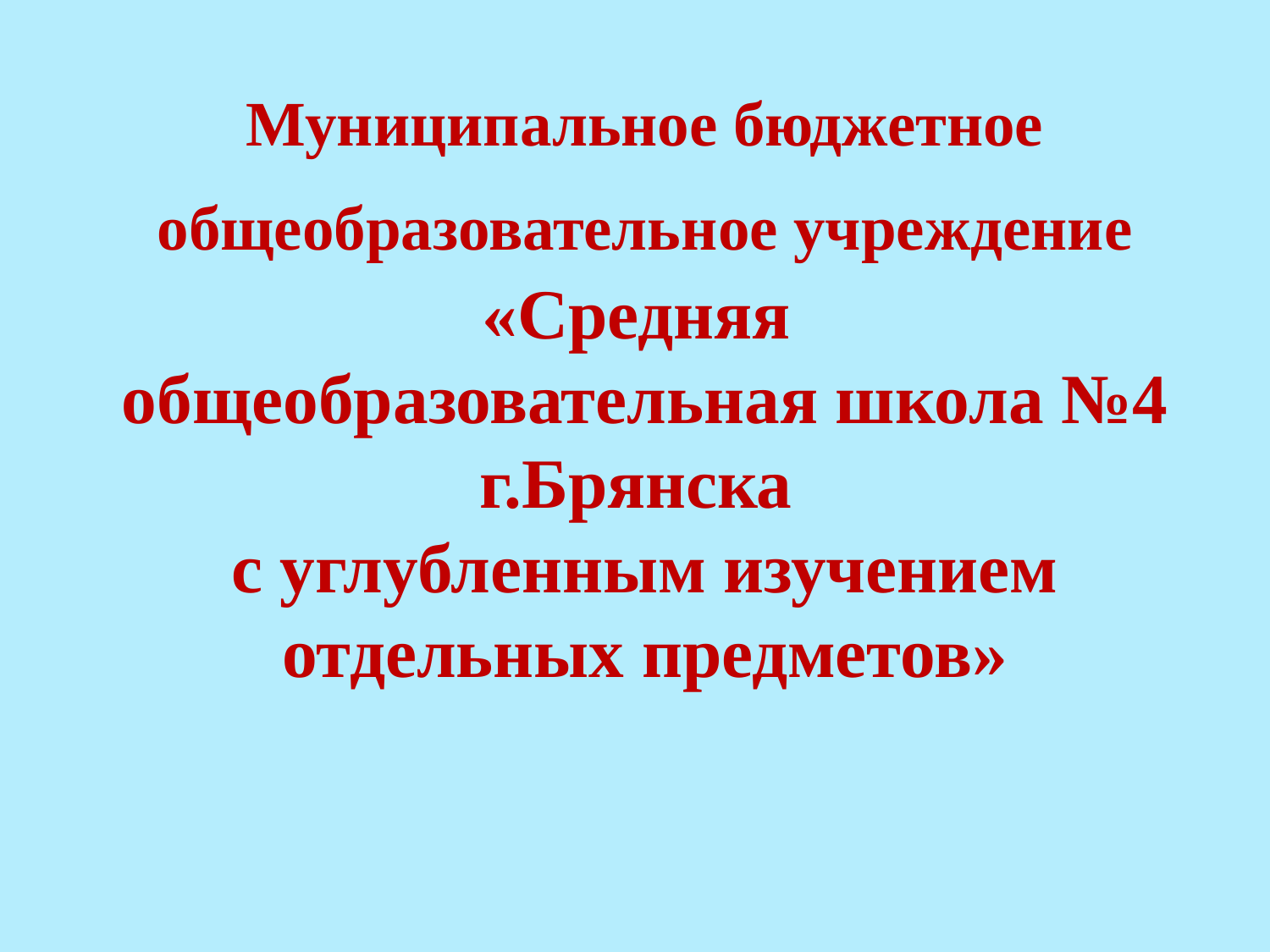

#
Муниципальное бюджетное общеобразовательное учреждение «Средняя
общеобразовательная школа №4 г.Брянска
с углубленным изучением отдельных предметов»